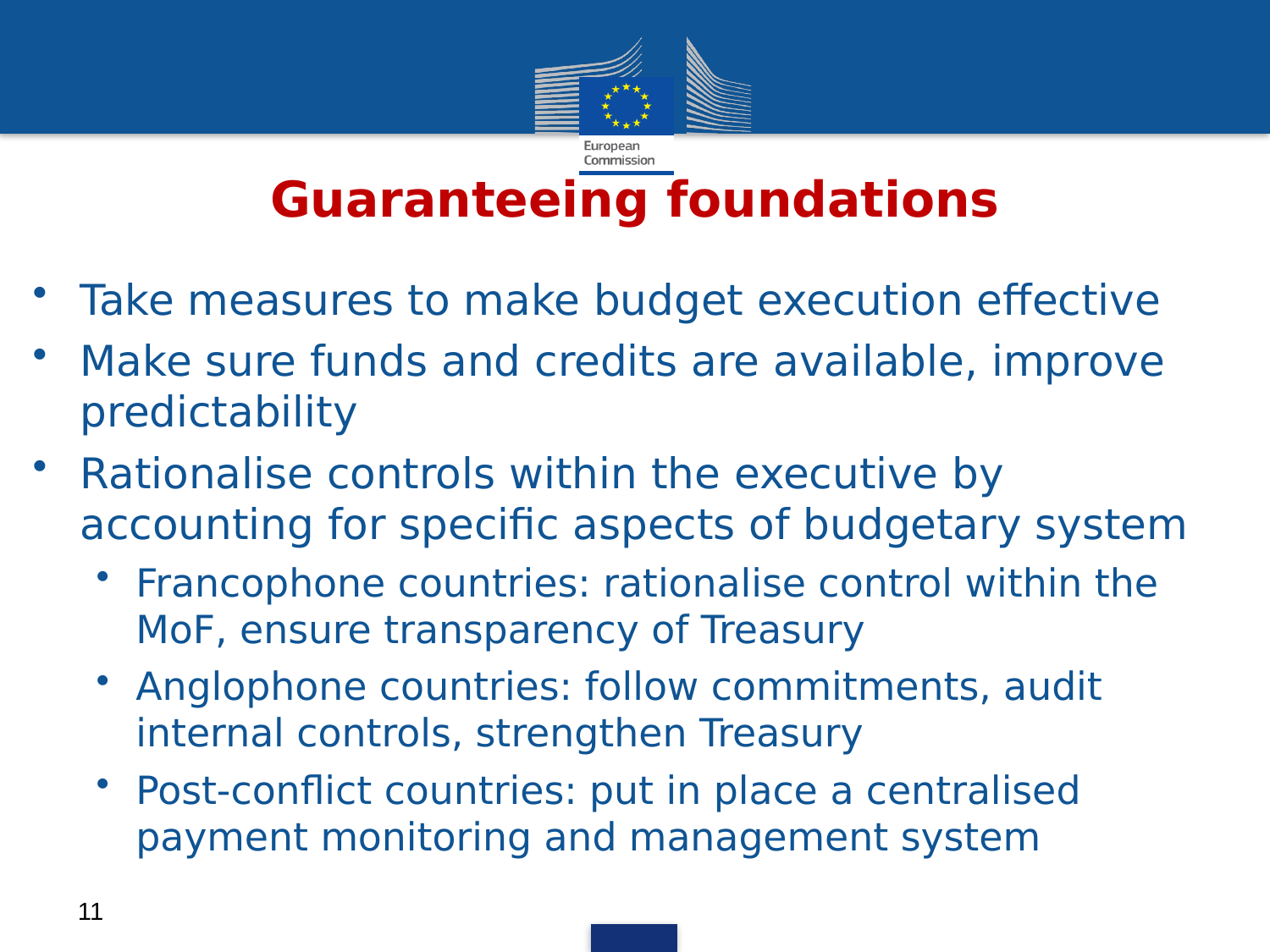

# Guaranteeing foundations
Take measures to make budget execution effective
Make sure funds and credits are available, improve predictability
Rationalise controls within the executive by accounting for specific aspects of budgetary system
Francophone countries: rationalise control within the MoF, ensure transparency of Treasury
Anglophone countries: follow commitments, audit internal controls, strengthen Treasury
Post-conflict countries: put in place a centralised payment monitoring and management system

11